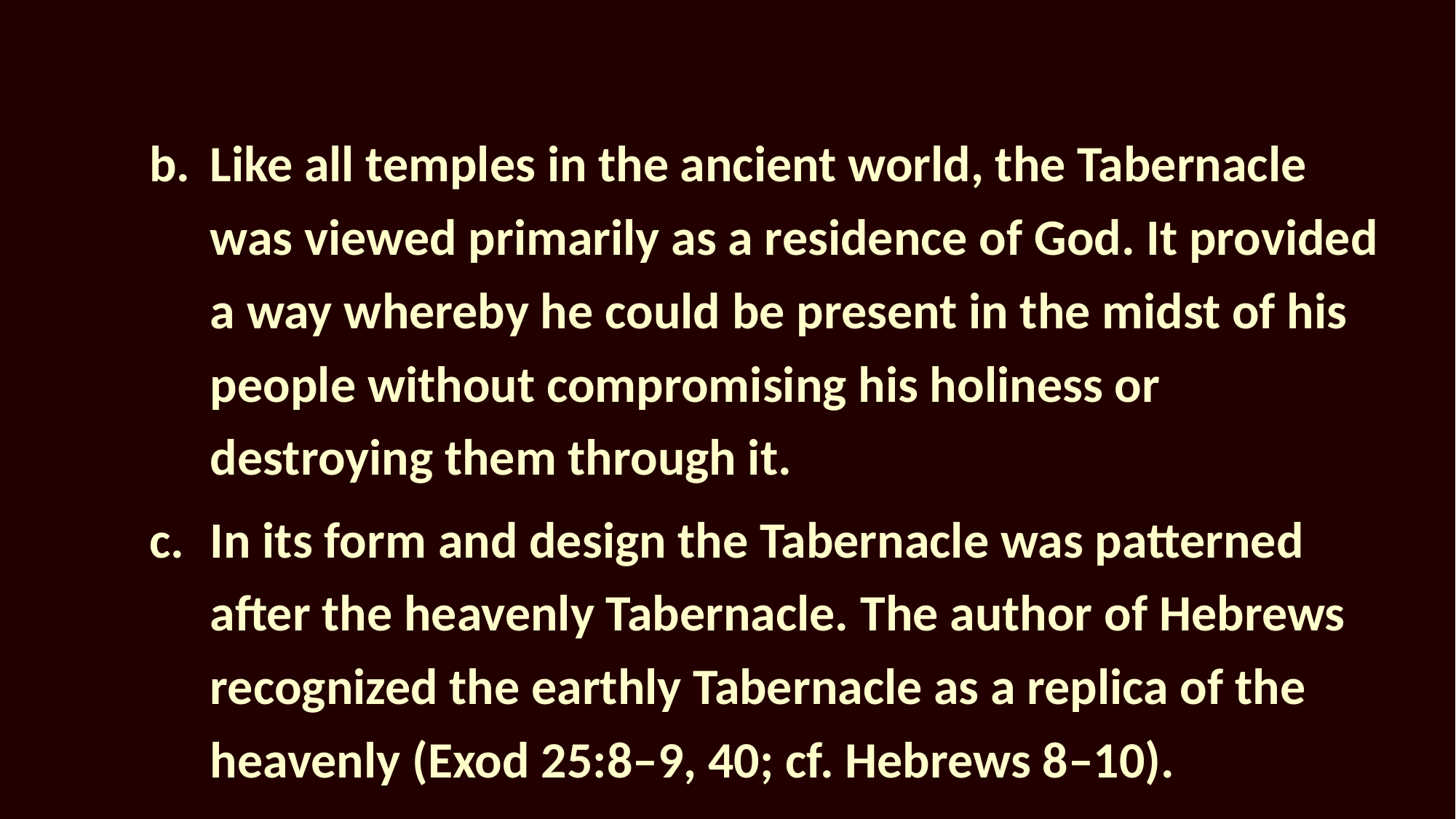

Like all temples in the ancient world, the Tabernacle was viewed primarily as a residence of God. It provided a way whereby he could be present in the midst of his people without compromising his holiness or destroying them through it.
In its form and design the Tabernacle was patterned after the heavenly Tabernacle. The author of Hebrews recognized the earthly Tabernacle as a replica of the heavenly (Exod 25:8–9, 40; cf. Hebrews 8–10).